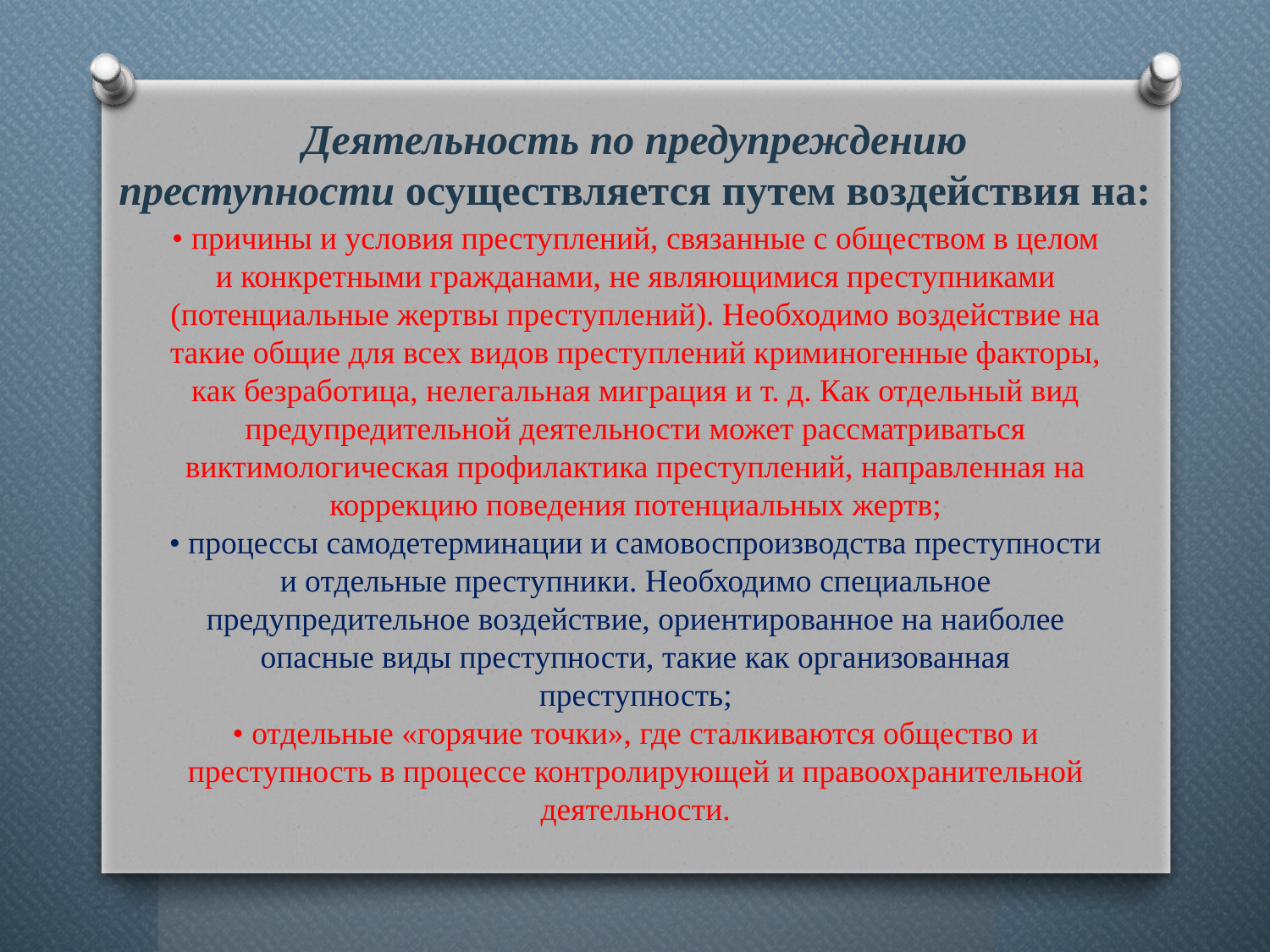

Деятельность по предупреждению преступности осуществляется путем воздействия на:
# • причины и условия преступлений, связанные с обществом в целом и конкретными гражданами, не являющимися преступниками (потенциальные жертвы преступлений). Необходимо воздействие на такие общие для всех видов преступлений криминогенные факторы, как безработица, нелегальная миграция и т. д. Как отдельный вид предупредительной деятельности может рассматриваться виктимологическая профилактика преступлений, направленная на коррекцию поведения потенциальных жертв; • процессы самодетерминации и самовоспроизводства преступности и отдельные преступники. Необходимо специальное предупредительное воздействие, ориентированное на наиболее опасные виды преступности, такие как организованная преступность; • отдельные «горячие точки», где сталкиваются общество и преступность в процессе контролирующей и правоохранительной деятельности.